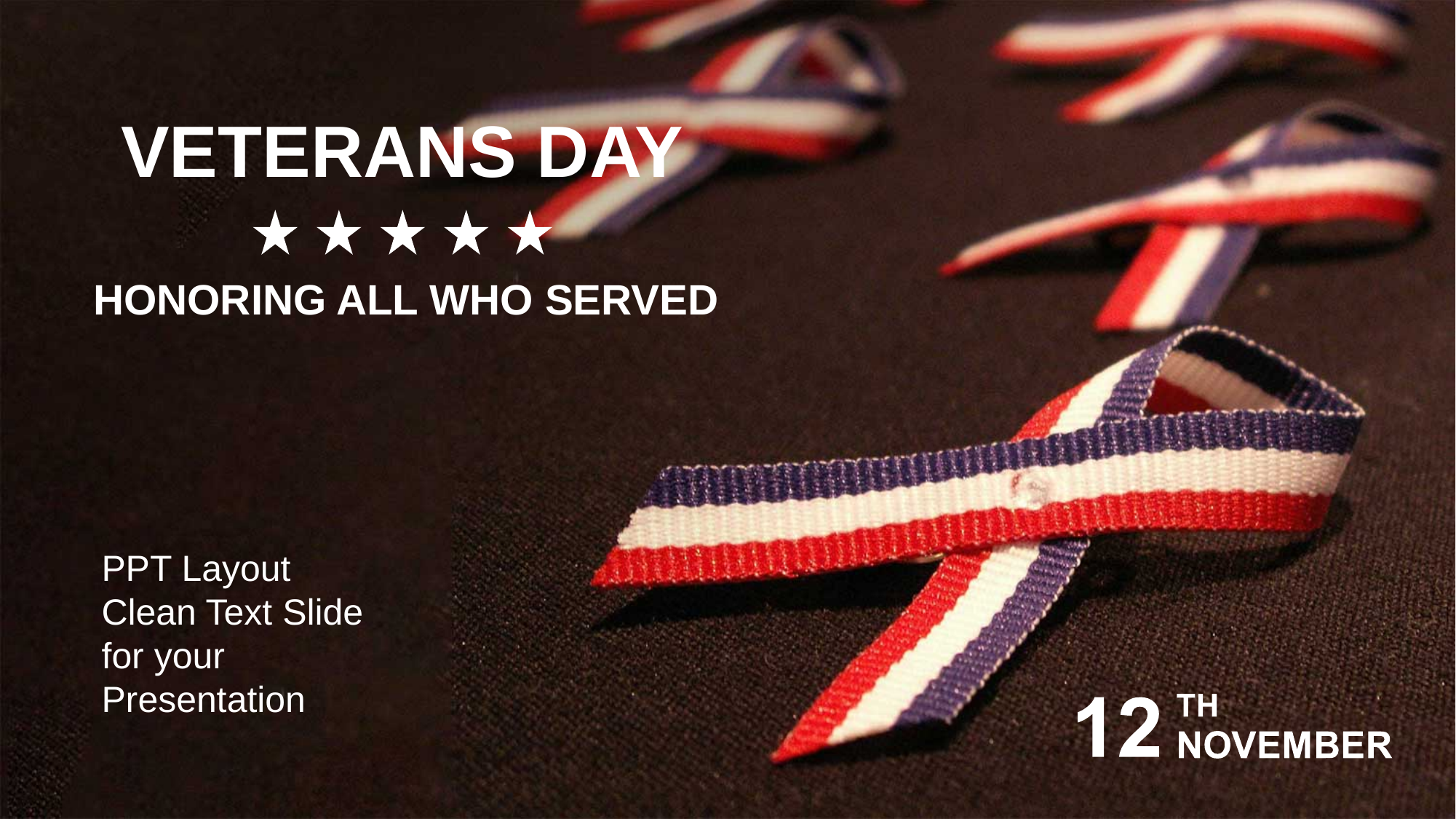

VETERANS DAY

HONORING ALL WHO SERVED
PPT Layout
Clean Text Slide for your Presentation